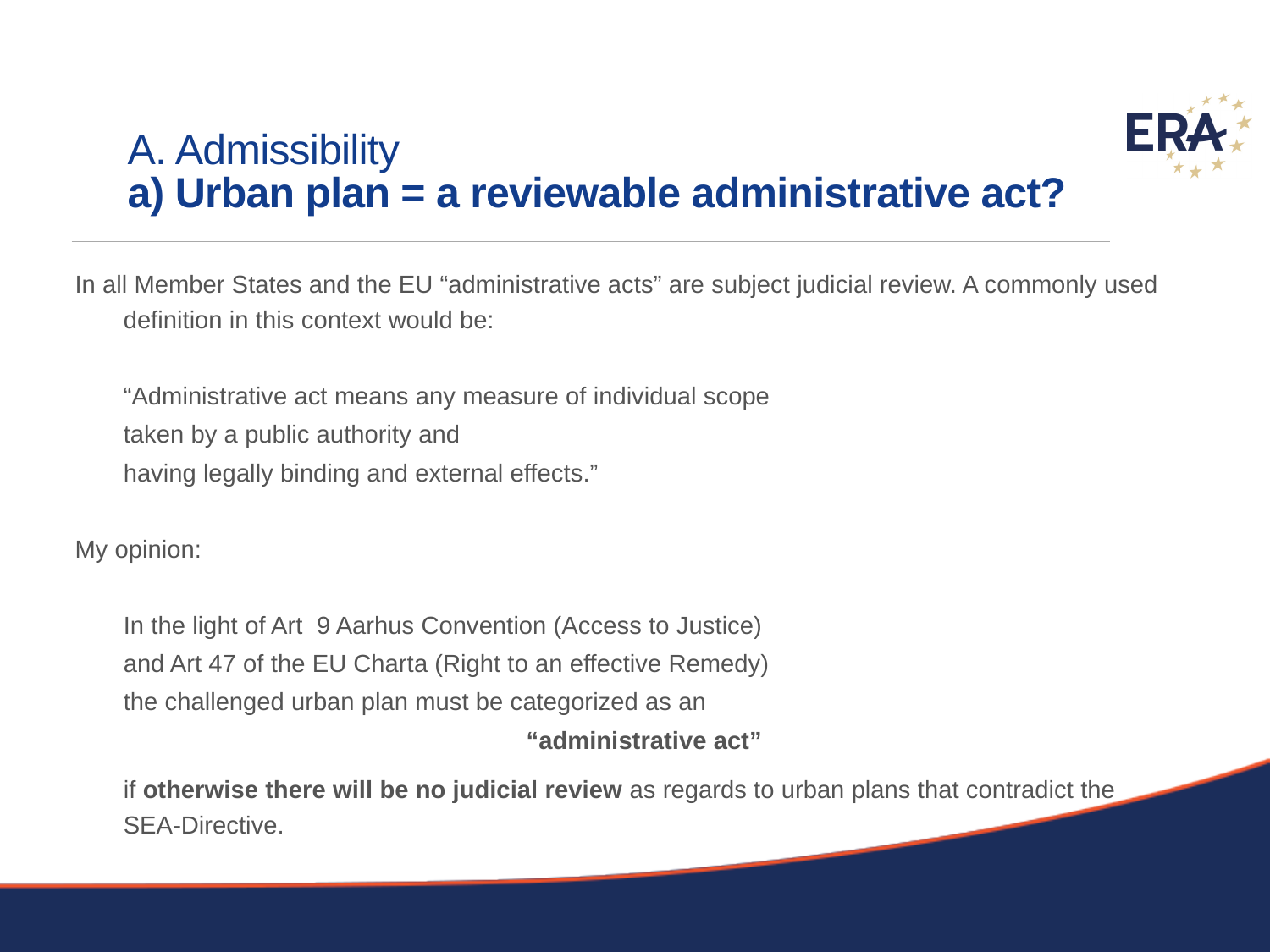

# A. Admissibility a) Urban plan = a reviewable administrative act?
In all Member States and the EU “administrative acts” are subject judicial review. A commonly used definition in this context would be:

		“Administrative act means any measure of individual scope
		taken by a public authority and
		having legally binding and external effects.”

My opinion:

	In the light of Art  9 Aarhus Convention (Access to Justice)
	and Art 47 of the EU Charta (Right to an effective Remedy)
	the challenged urban plan must be categorized as an
	“administrative act”
	if otherwise there will be no judicial review as regards to urban plans that contradict the SEA-Directive.